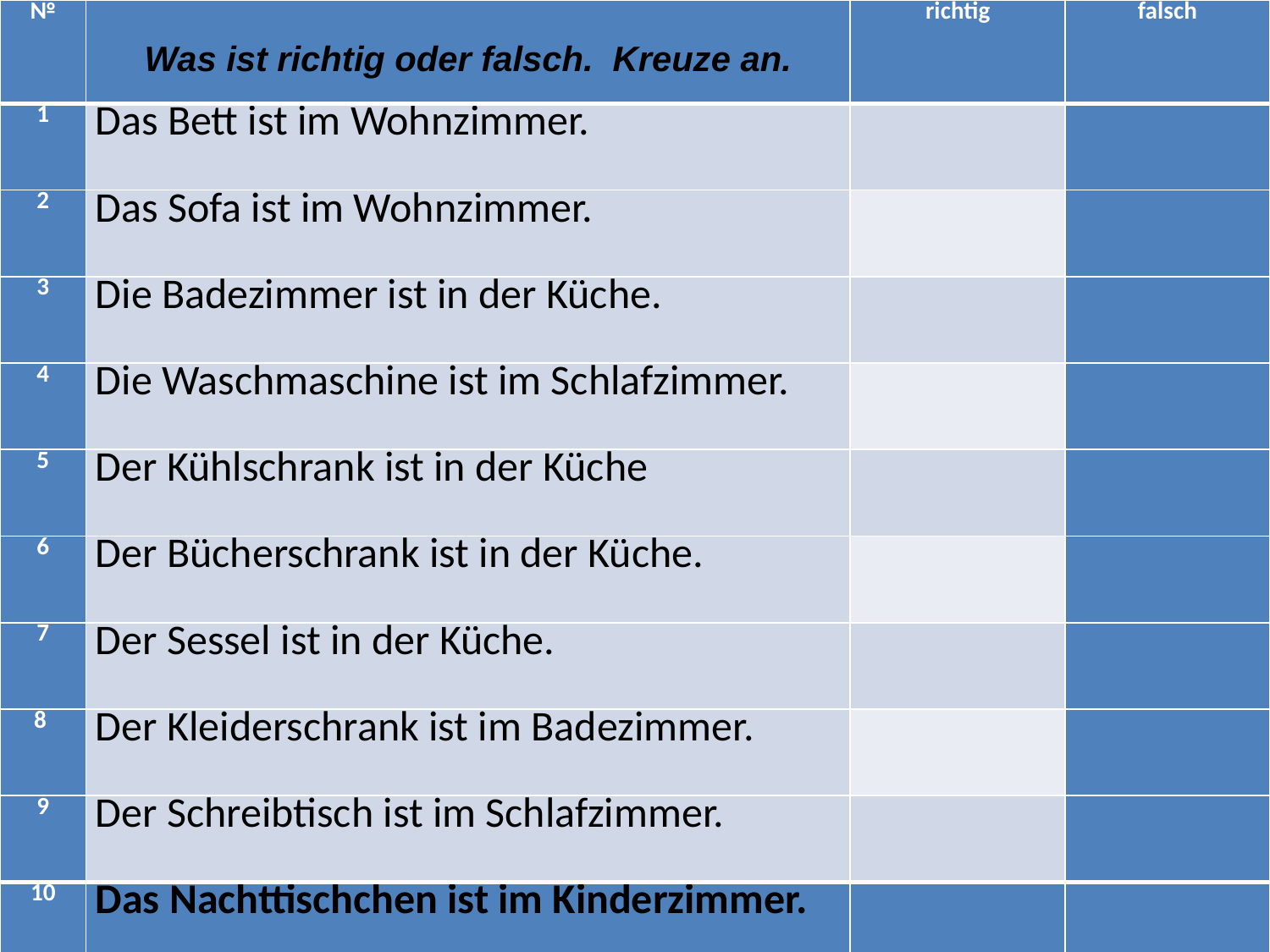

| № | Was ist richtig oder falsch. Kreuze an. | richtig | falsch |
| --- | --- | --- | --- |
| 1 | Das Bett ist im Wohnzimmer. |  |  |
| 2 | Das Sofa ist im Wohnzimmer. |  |  |
| 3 | Die Badezimmer ist in der Küche. |  |  |
| 4 | Die Waschmaschine ist im Schlafzimmer. |  |  |
| 5 | Der Kühlschrank ist in der Küche |  |  |
| 6 | Der Bücherschrank ist in der Küche. |  |  |
| 7 | Der Sessel ist in der Küche. |  |  |
| 8 | Der Kleiderschrank ist im Badezimmer. |  |  |
| 9 | Der Schreibtisch ist im Schlafzimmer. |  |  |
| 10 | Das Nachttischchen ist im Kinderzimmer. |  |  |